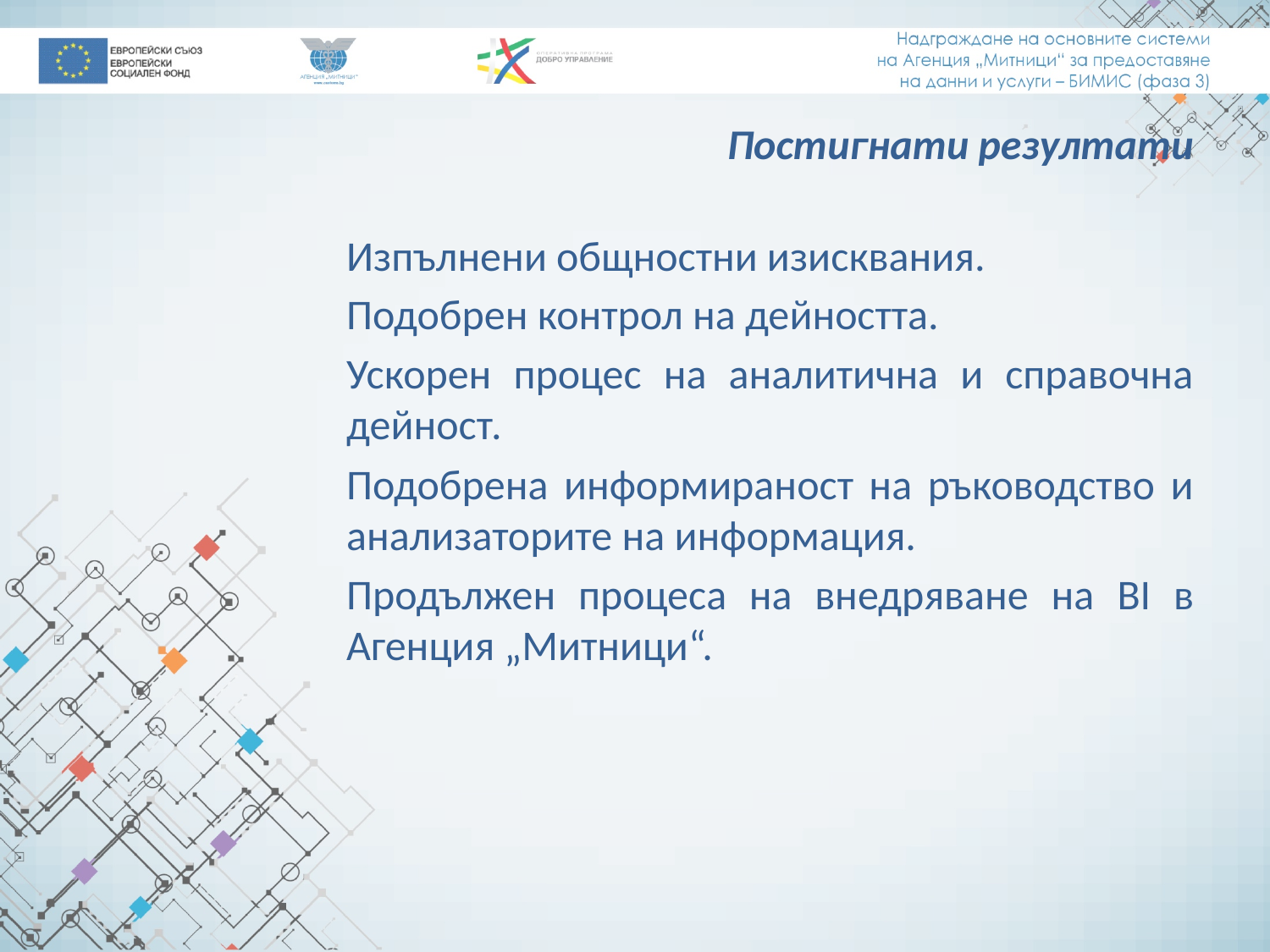

# Постигнати резултати
Изпълнени общностни изисквания.
Подобрен контрол на дейността.
Ускорен процес на аналитична и справочна дейност.
Подобрена информираност на ръководство и анализаторите на информация.
Продължен процеса на внедряване на BI в Агенция „Митници“.